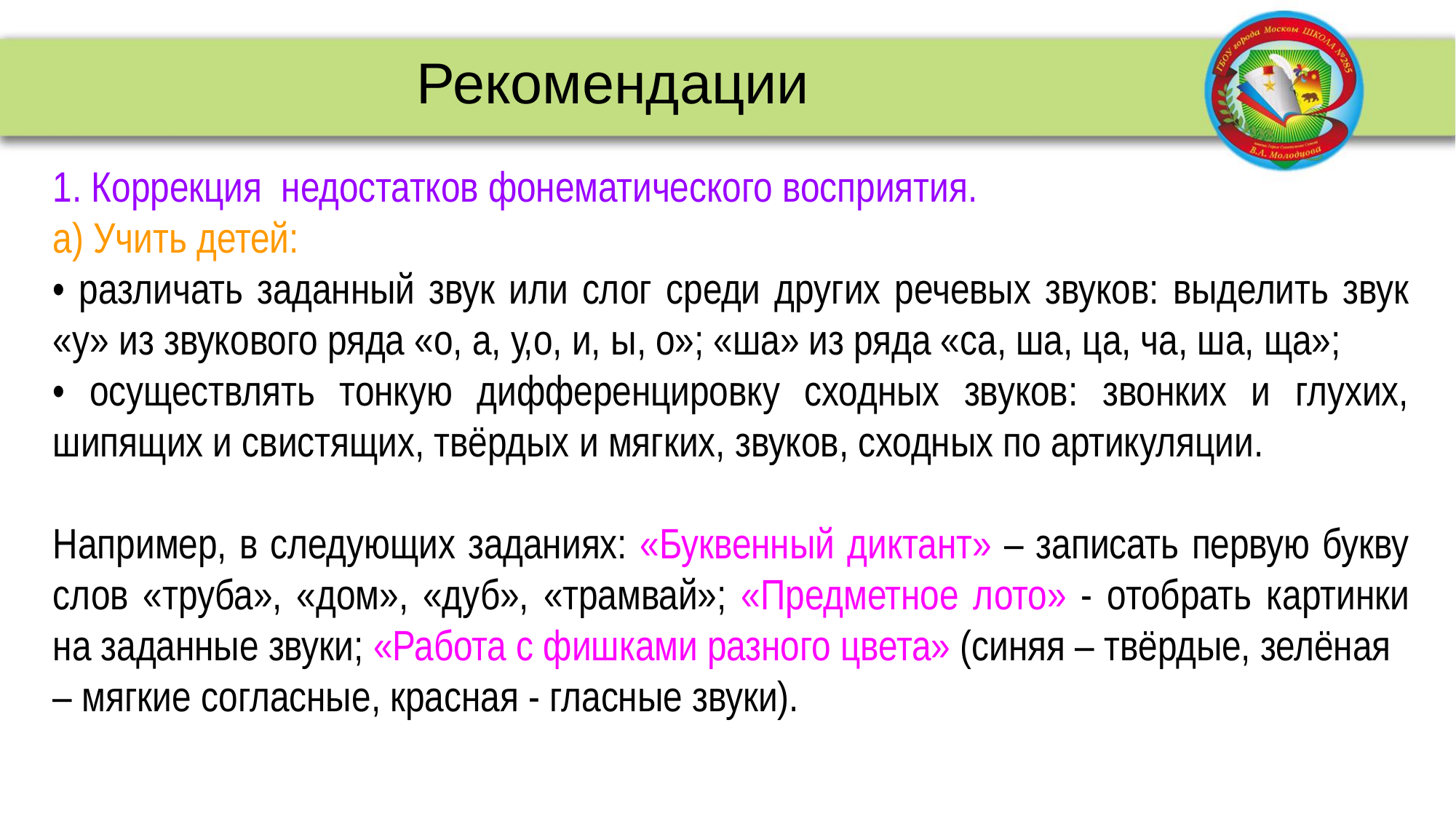

Рекомендации
# 1. Коррекция  недостатков фонематического восприятия.
а) Учить детей:
• различать заданный звук или слог среди других речевых звуков: выделить звук «у» из звукового ряда «о, а, у,о, и, ы, о»; «ша» из ряда «са, ша, ца, ча, ша, ща»;
• осуществлять тонкую дифференцировку сходных звуков: звонких и глухих, шипящих и свистящих, твёрдых и мягких, звуков, сходных по артикуляции.

Например, в следующих заданиях: «Буквенный диктант» – записать первую букву слов «труба», «дом», «дуб», «трамвай»; «Предметное лото» - отобрать картинки на заданные звуки; «Работа с фишками разного цвета» (синяя – твёрдые, зелёная
– мягкие согласные, красная - гласные звуки).